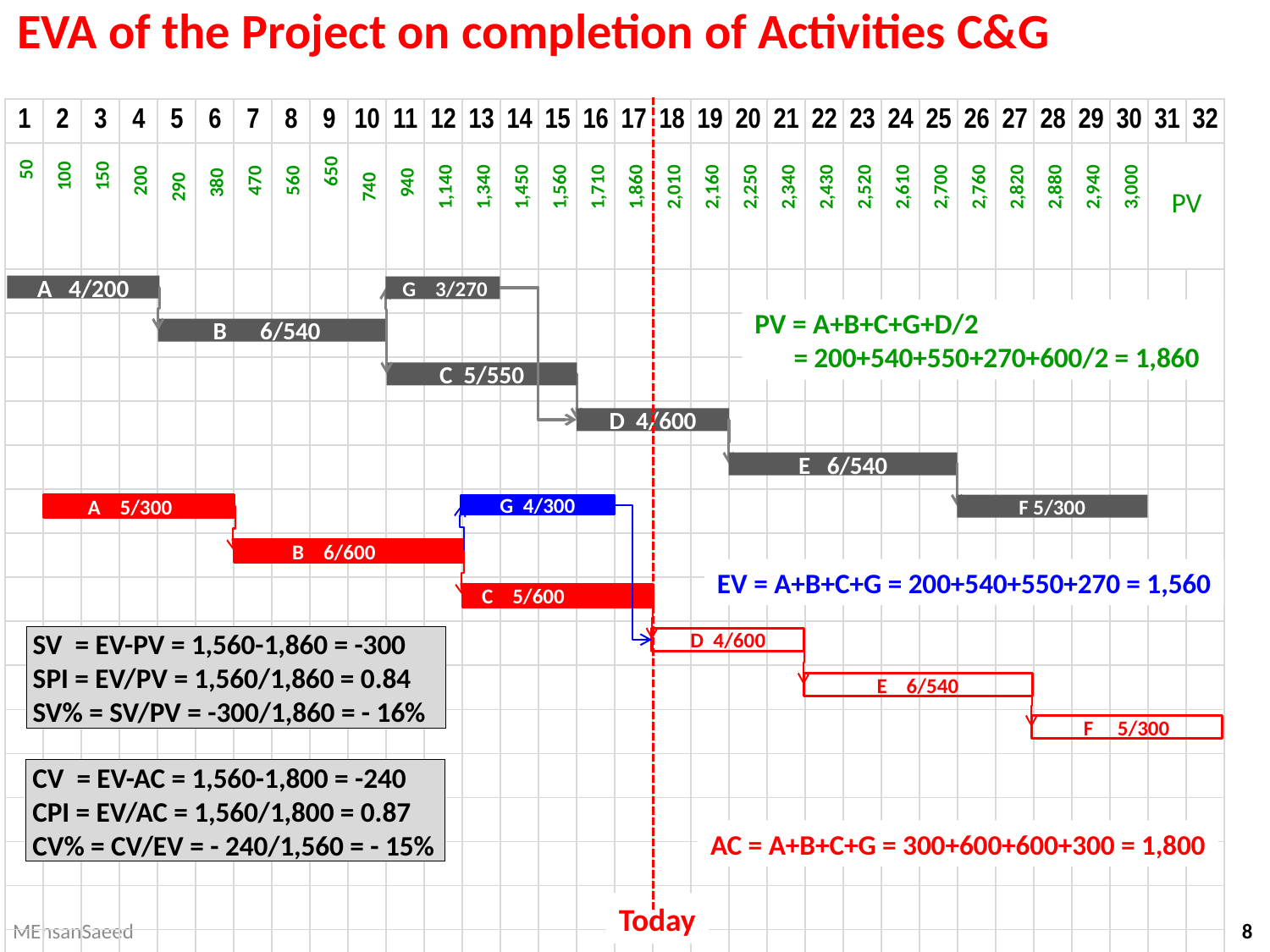

# EVA of the Project on completion of Activities C&G
Today
| 1 | 2 | 3 | 4 | 5 | 6 | 7 | 8 | 9 | 10 | 11 | 12 | 13 | 14 | 15 | 16 | 17 | 18 | 19 | 20 | 21 | 22 | 23 | 24 | 25 | 26 | 27 | 28 | 29 | 30 | 31 | 32 |
| --- | --- | --- | --- | --- | --- | --- | --- | --- | --- | --- | --- | --- | --- | --- | --- | --- | --- | --- | --- | --- | --- | --- | --- | --- | --- | --- | --- | --- | --- | --- | --- |
| 50 | 100 | 150 | 200 | 290 | 380 | 470 | 560 | 650 | 740 | 940 | 1,140 | 1,340 | 1,450 | 1,560 | 1,710 | 1,860 | 2,010 | 2,160 | 2,250 | 2,340 | 2,430 | 2,520 | 2,610 | 2,700 | 2,760 | 2,820 | 2,880 | 2,940 | 3,000 | PV |  |
|  |  |  |  |  |  |  |  |  |  |  |  |  |  |  |  |  |  |  |  |  |  |  |  |  |  |  |  |  |  |  |  |
|  |  |  |  |  |  |  |  |  |  |  |  |  |  |  |  |  |  |  |  |  |  |  |  |  |  |  |  |  |  |  |  |
|  |  |  |  |  |  |  |  |  |  |  |  |  |  |  |  |  |  |  |  |  |  |  |  |  |  |  |  |  |  |  |  |
|  |  |  |  |  |  |  |  |  |  |  |  |  |  |  |  |  |  |  |  |  |  |  |  |  |  |  |  |  |  |  |  |
|  |  |  |  |  |  |  |  |  |  |  |  |  |  |  |  |  |  |  |  |  |  |  |  |  |  |  |  |  |  |  |  |
|  |  |  |  |  |  |  |  |  |  |  |  |  |  |  |  |  |  |  |  |  |  |  |  |  |  |  |  |  |  |  |  |
|  |  |  |  |  |  |  |  |  |  |  |  |  |  |  |  |  |  |  |  |  |  |  |  |  |  |  |  |  |  |  |  |
|  |  |  |  |  |  |  |  |  |  |  |  |  |  |  |  |  |  |  |  |  |  |  |  |  |  |  |  |  |  |  |  |
|  |  |  |  |  |  |  |  |  |  |  |  |  |  |  |  |  |  |  |  |  |  |  |  |  |  |  |  |  |  |  |  |
|  |  |  |  |  |  |  |  |  |  |  |  |  |  |  |  |  |  |  |  |  |  |  |  |  |  |  |  |  |  |  |  |
|  |  |  |  |  |  |  |  |  |  |  |  |  |  |  |  |  |  |  |  |  |  |  |  |  |  |  |  |  |  |  |  |
|  |  |  |  |  |  |  |  |  |  |  |  |  |  |  |  |  |  |  |  |  |  |  |  |  |  |  |  |  |  |  |  |
|  |  |  |  |  |  |  |  |  |  |  |  |  |  |  |  |  |  |  |  |  |  |  |  |  |  |  |  |  |  |  |  |
|  |  |  |  |  |  |  |  |  |  |  |  |  |  |  |  |  |  |  |  |  |  |  |  |  |  |  |  |  |  |  |  |
|  |  |  |  |  |  |  |  |  |  |  |  |  |  |  |  |  |  |  |  |  |  |  |  |  |  |  |  |  |  |  |  |
|  |  |  |  |  |  |  |  |  |  |  |  |  |  |  |  |  |  |  |  |  |  |  |  |  |  |  |  |  |  |  |  |
A   4/200
 G    3/270
          B      6/540
C  5/550
D  4/600
E   6/540
F 5/300
PV = A+B+C+G+D/2
 = 200+540+550+270+600/2 = 1,860
         A    5/300
G  4/300
D  4/600
E    6/540
F     5/300
            B    6/600
EV = A+B+C+G = 200+540+550+270 = 1,560
    C    5/600
 SV  = EV-PV = 1,560-1,860 = -300
 SPI = EV/PV = 1,560/1,860 = 0.84
 SV% = SV/PV = -300/1,860 = - 16%
 CV  = EV-AC = 1,560-1,800 = -240
 CPI = EV/AC = 1,560/1,800 = 0.87
 CV% = CV/EV = - 240/1,560 = - 15%
AC = A+B+C+G = 300+600+600+300 = 1,800
MEhsanSaeed
8